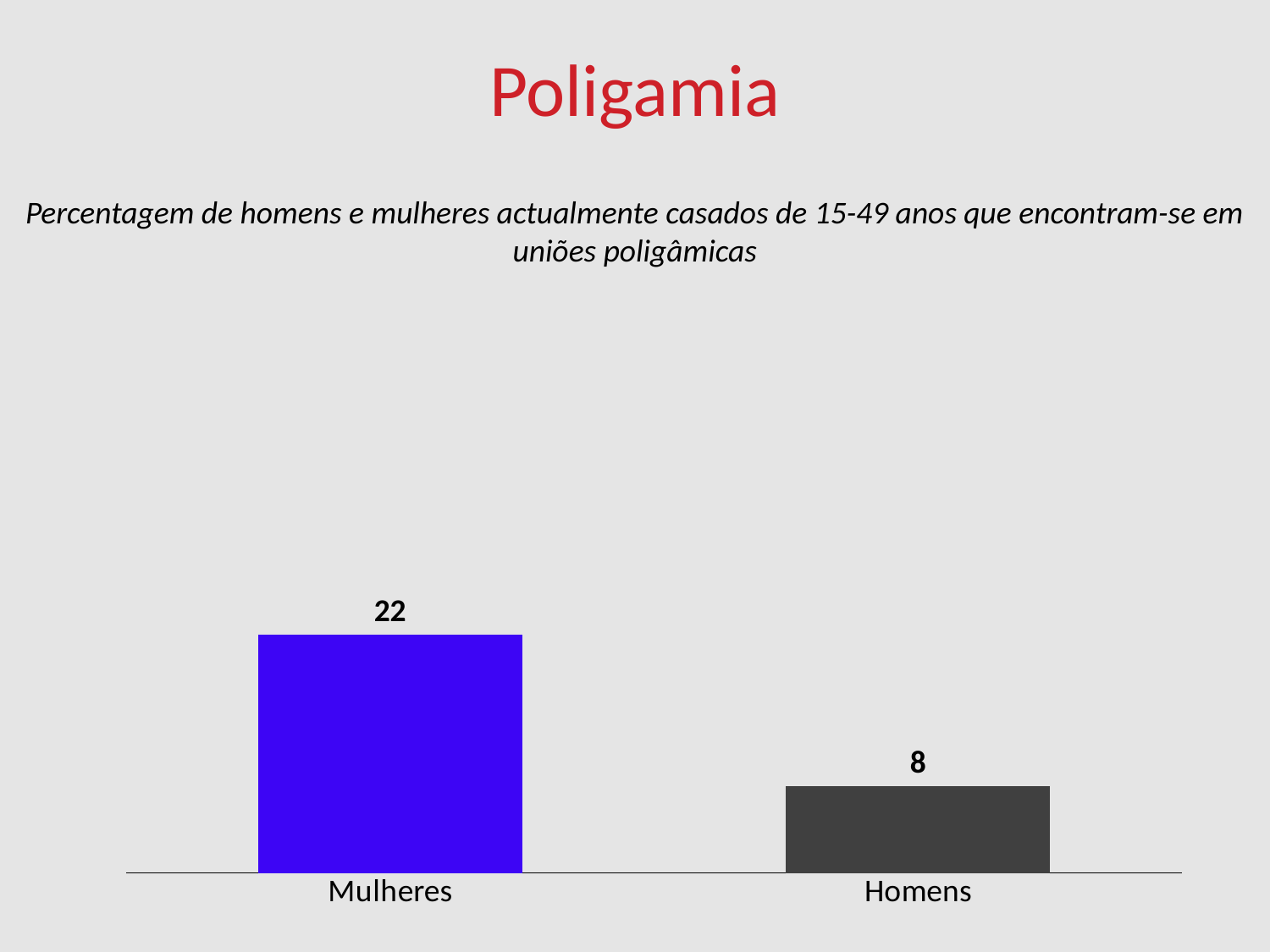

Poligamia
Percentagem de homens e mulheres actualmente casados de 15-49 anos que encontram-se em uniões poligâmicas

### Chart

| Category | Column1 |
|---|---|
| Mulheres | 22.0 |
| Homens | 8.0 |